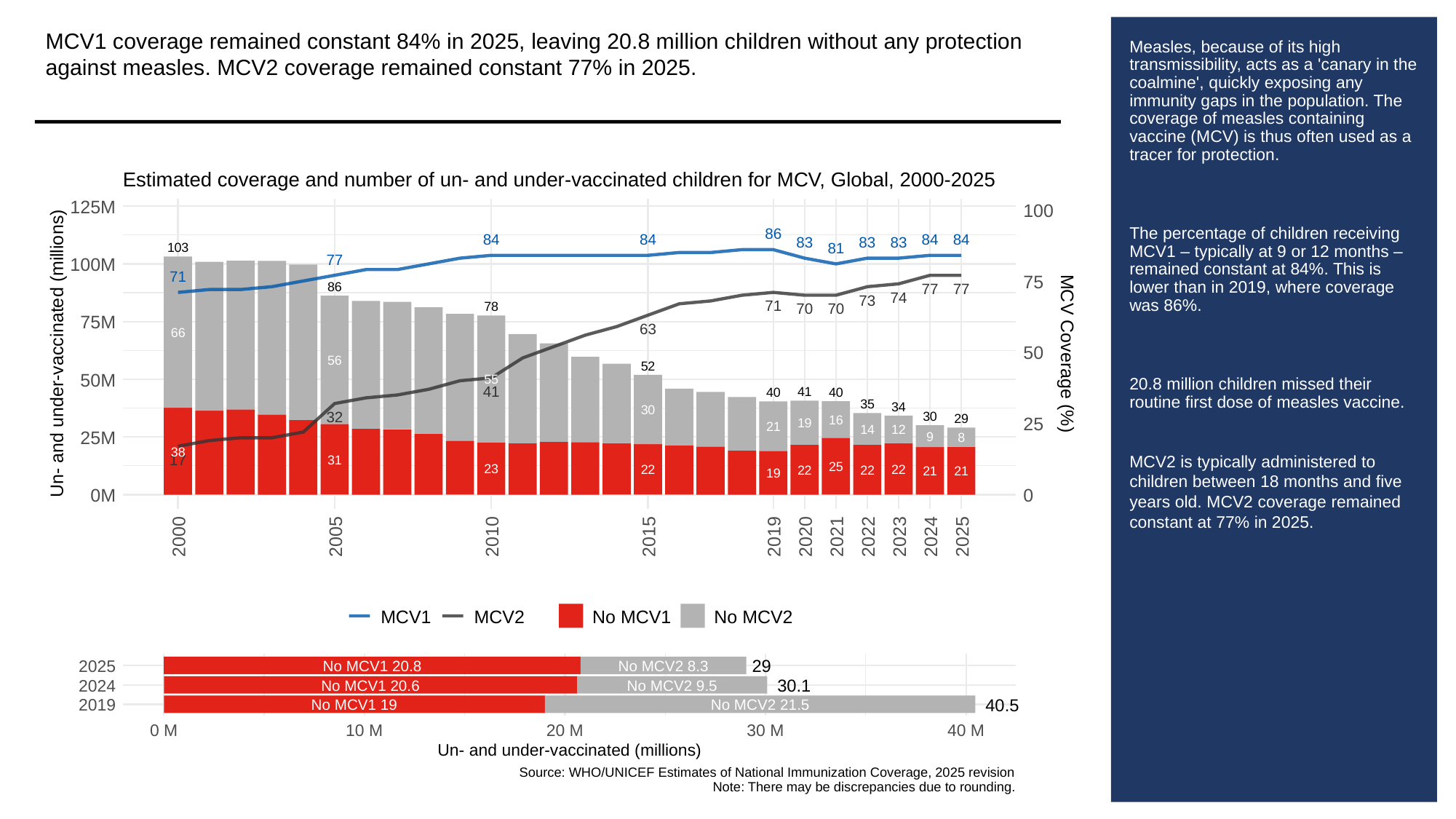

MCV1 coverage remained constant 84% in 2025, leaving 20.8 million children without any protection against measles. MCV2 coverage remained constant 77% in 2025.
# Measles, because of its high transmissibility, acts as a 'canary in the coalmine', quickly exposing any immunity gaps in the population. The coverage of measles containing vaccine (MCV) is thus often used as a tracer for protection.

The percentage of children receiving MCV1 – typically at 9 or 12 months – remained constant at 84%. This is lower than in 2019, where coverage was 86%.

20.8 million children missed their routine first dose of measles vaccine.

MCV2 is typically administered to children between 18 months and five years old. MCV2 coverage remained constant at 77% in 2025.

Estimated coverage and number of un- and under-vaccinated children for MCV, Global, 2000-2025

125M
100

86
84
84
84
84

83
83
83
81
103

77

100M

71
75

86
77
77
74

73

71

78

70
70

75M

63
66

50
Un- and under-vaccinated (millions)
MCV Coverage (%)

56

52

50M
55

41
41
40
40

35

34
30

32
30

29

16

25
19

21

14
12

25M
9
8

38

17
31
25
23
22
22
22
22

21
21
19
0M
0

2000
2005
2010
2015
2019
2020
2021
2022
2023
2024
2025

MCV1
MCV2
No MCV1
No MCV2

29
2025
No MCV1 20.8
No MCV2 8.3

30.1
2024
No MCV1 20.6
No MCV2 9.5

40.5
2019
No MCV1 19
No MCV2 21.5

0 M
10 M
20 M
30 M
40 M
Un- and under-vaccinated (millions)
Source: WHO/UNICEF Estimates of National Immunization Coverage, 2025 revision
Note: There may be discrepancies due to rounding.